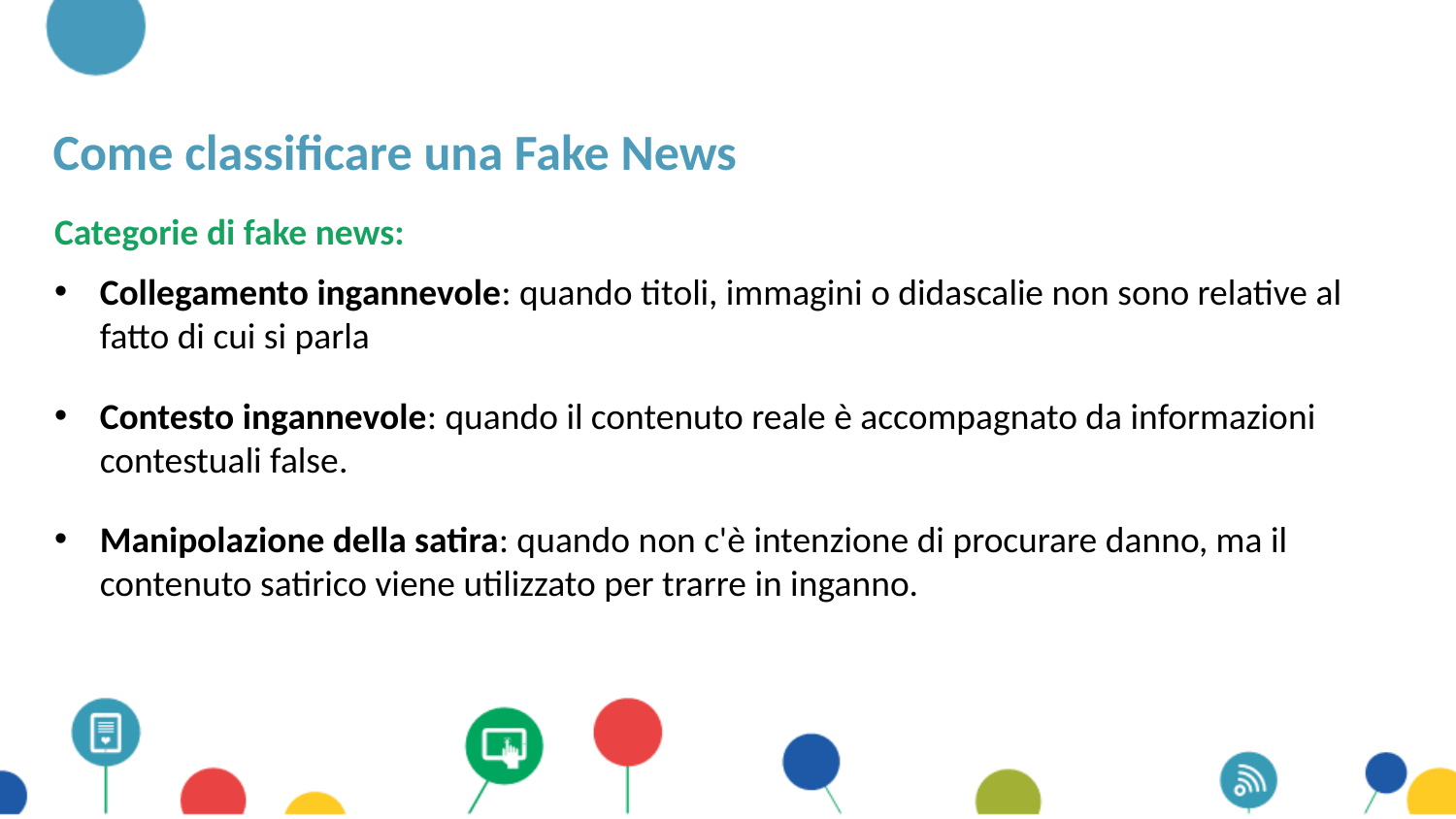

# Come classificare una Fake News
Categorie di fake news:
Collegamento ingannevole: quando titoli, immagini o didascalie non sono relative al fatto di cui si parla
Contesto ingannevole: quando il contenuto reale è accompagnato da informazioni contestuali false.
Manipolazione della satira: quando non c'è intenzione di procurare danno, ma il contenuto satirico viene utilizzato per trarre in inganno.